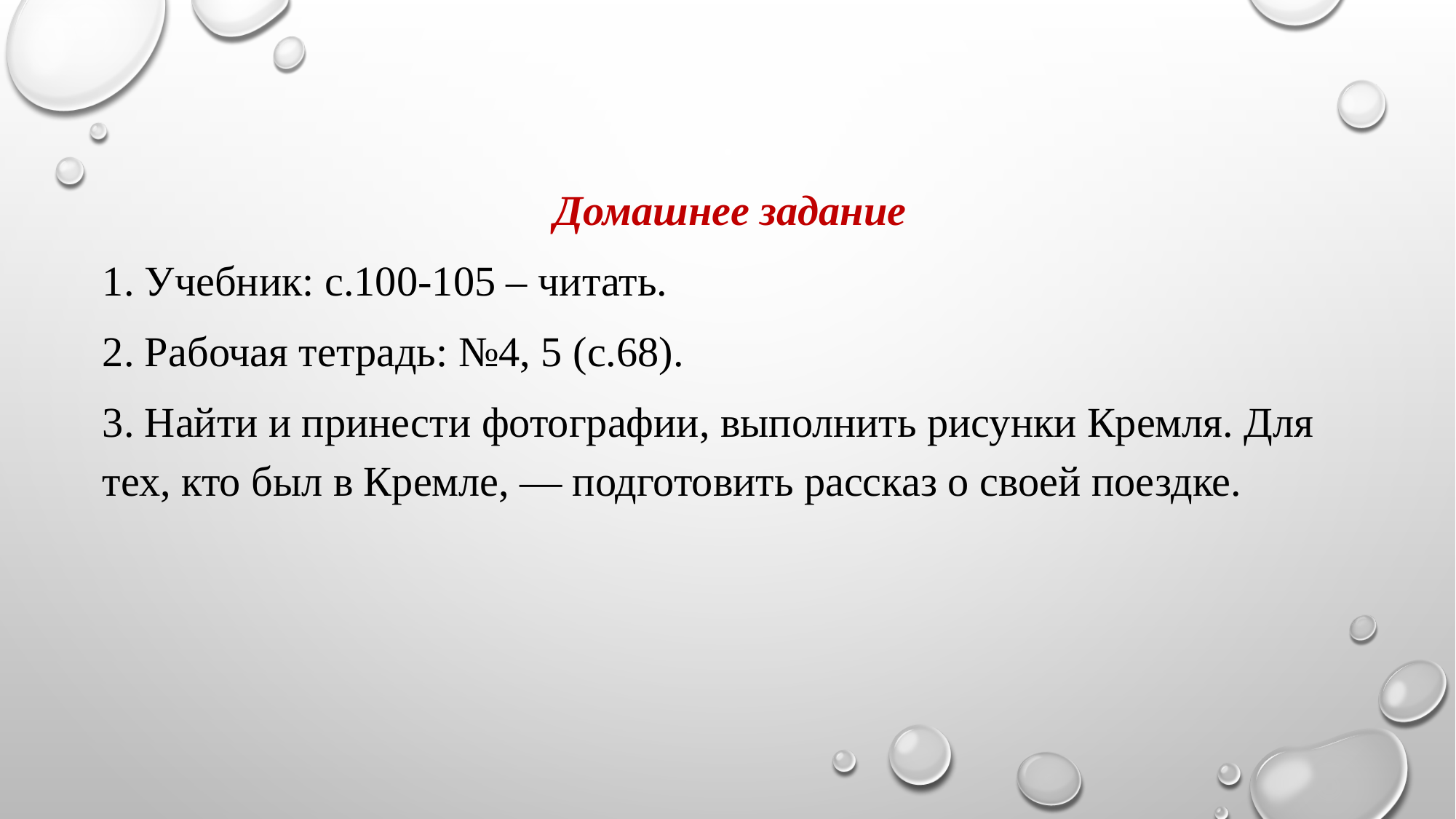

Домашнее задание
1. Учебник: с.100-105 – читать.
2. Рабочая тетрадь: №4, 5 (с.68).
3. Найти и принести фотографии, выполнить рисунки Кремля. Для тех, кто был в Кремле, — подготовить рассказ о своей поездке.